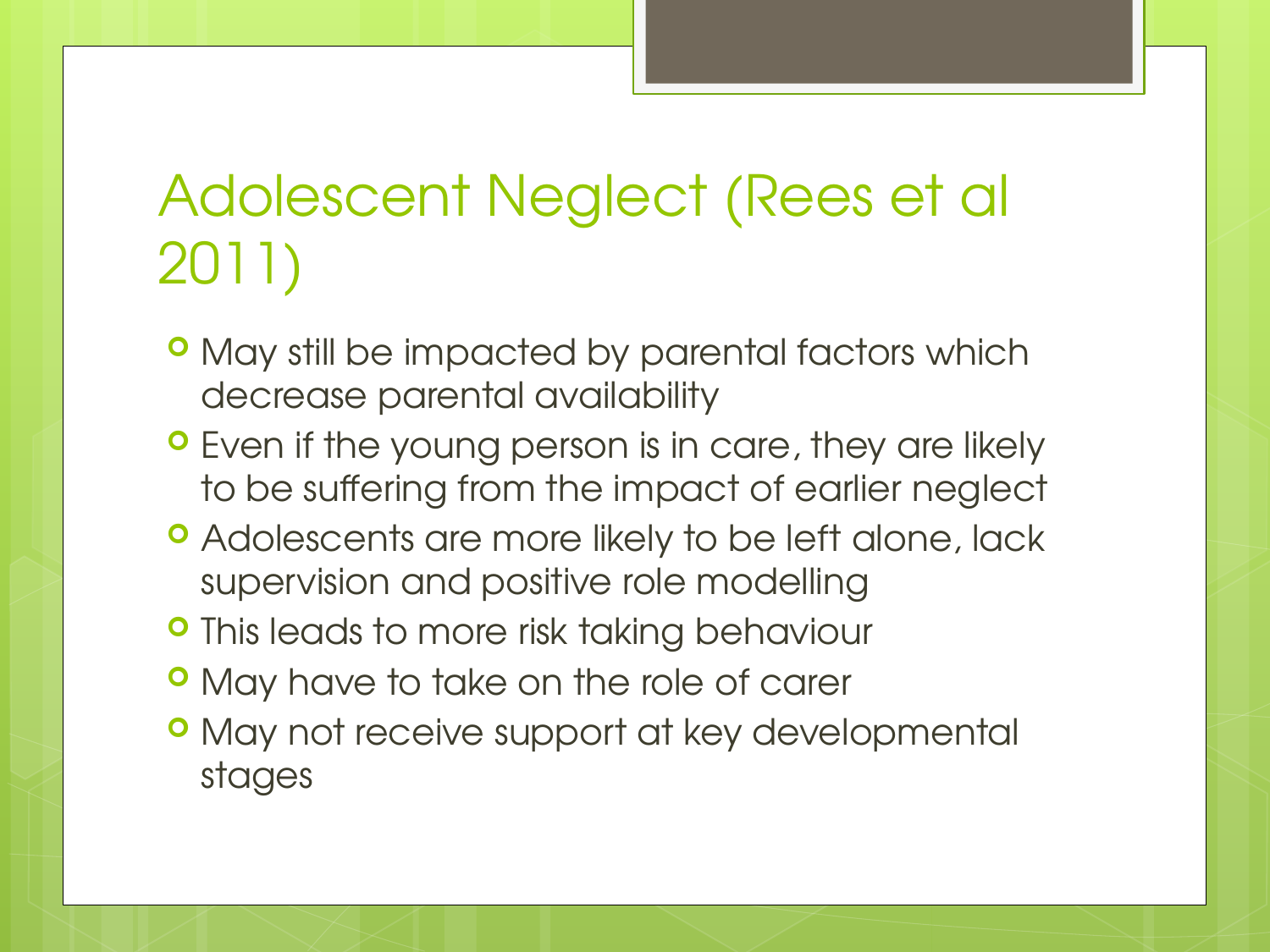

# Adolescent Neglect (Rees et al 2011)
May still be impacted by parental factors which decrease parental availability
Even if the young person is in care, they are likely to be suffering from the impact of earlier neglect
Adolescents are more likely to be left alone, lack supervision and positive role modelling
This leads to more risk taking behaviour
May have to take on the role of carer
May not receive support at key developmental stages